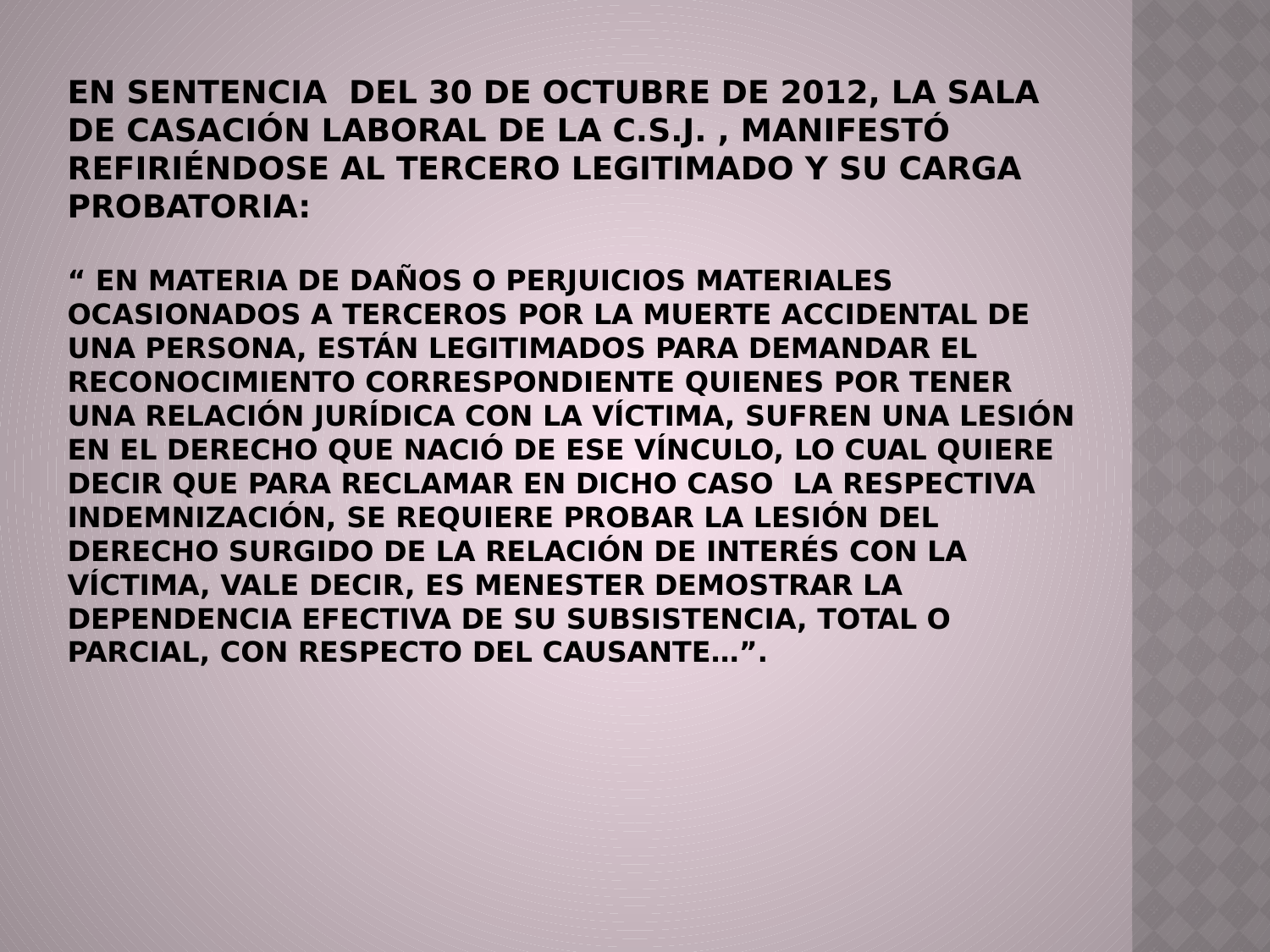

EN SENTENCIA  DEL 30 DE OCTUBRE DE 2012, LA SALA DE CASACIÓN LABORAL DE LA C.S.J. , MANIFESTÓ REFIRIÉNDOSE AL TERCERO LEGITIMADO Y SU CARGA PROBATORIA:

“ EN MATERIA DE DAÑOS O PERJUICIOS MATERIALES OCASIONADOS A TERCEROS POR LA MUERTE ACCIDENTAL DE UNA PERSONA, ESTÁN LEGITIMADOS PARA DEMANDAR EL RECONOCIMIENTO CORRESPONDIENTE QUIENES POR TENER UNA RELACIÓN JURÍDICA CON LA VÍCTIMA, SUFREN UNA LESIÓN EN EL DERECHO QUE NACIÓ DE ESE VÍNCULO, LO CUAL QUIERE DECIR QUE PARA RECLAMAR EN DICHO CASO  LA RESPECTIVA INDEMNIZACIÓN, SE REQUIERE PROBAR LA LESIÓN DEL DERECHO SURGIDO DE LA RELACIÓN DE INTERÉS CON LA VÍCTIMA, VALE DECIR, ES MENESTER DEMOSTRAR LA DEPENDENCIA EFECTIVA DE SU SUBSISTENCIA, TOTAL O PARCIAL, CON RESPECTO DEL CAUSANTE…”.